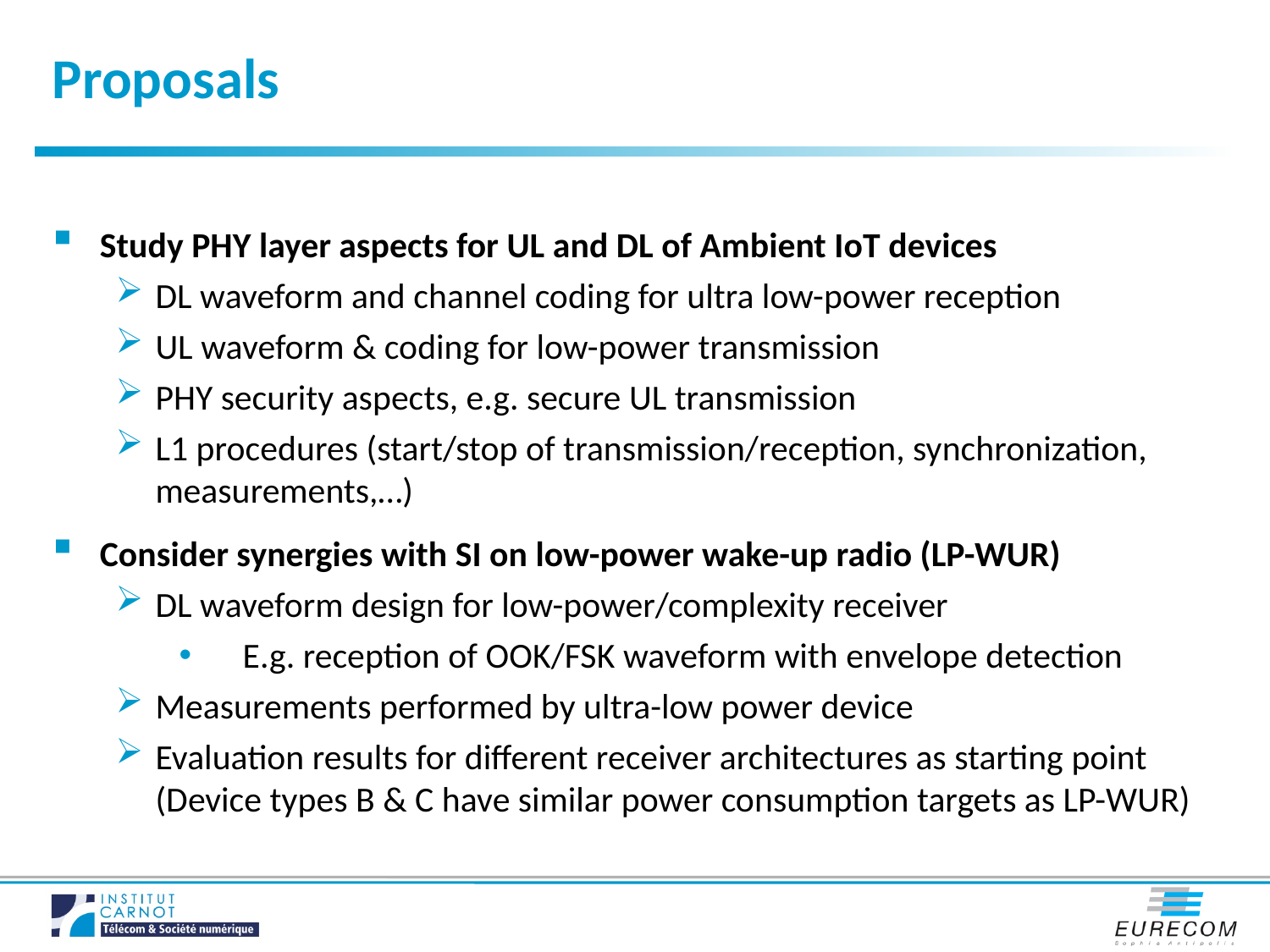

Proposals
Study PHY layer aspects for UL and DL of Ambient IoT devices
DL waveform and channel coding for ultra low-power reception
UL waveform & coding for low-power transmission
PHY security aspects, e.g. secure UL transmission
L1 procedures (start/stop of transmission/reception, synchronization, measurements,…)
Consider synergies with SI on low-power wake-up radio (LP-WUR)
DL waveform design for low-power/complexity receiver
E.g. reception of OOK/FSK waveform with envelope detection
Measurements performed by ultra-low power device
Evaluation results for different receiver architectures as starting point (Device types B & C have similar power consumption targets as LP-WUR)